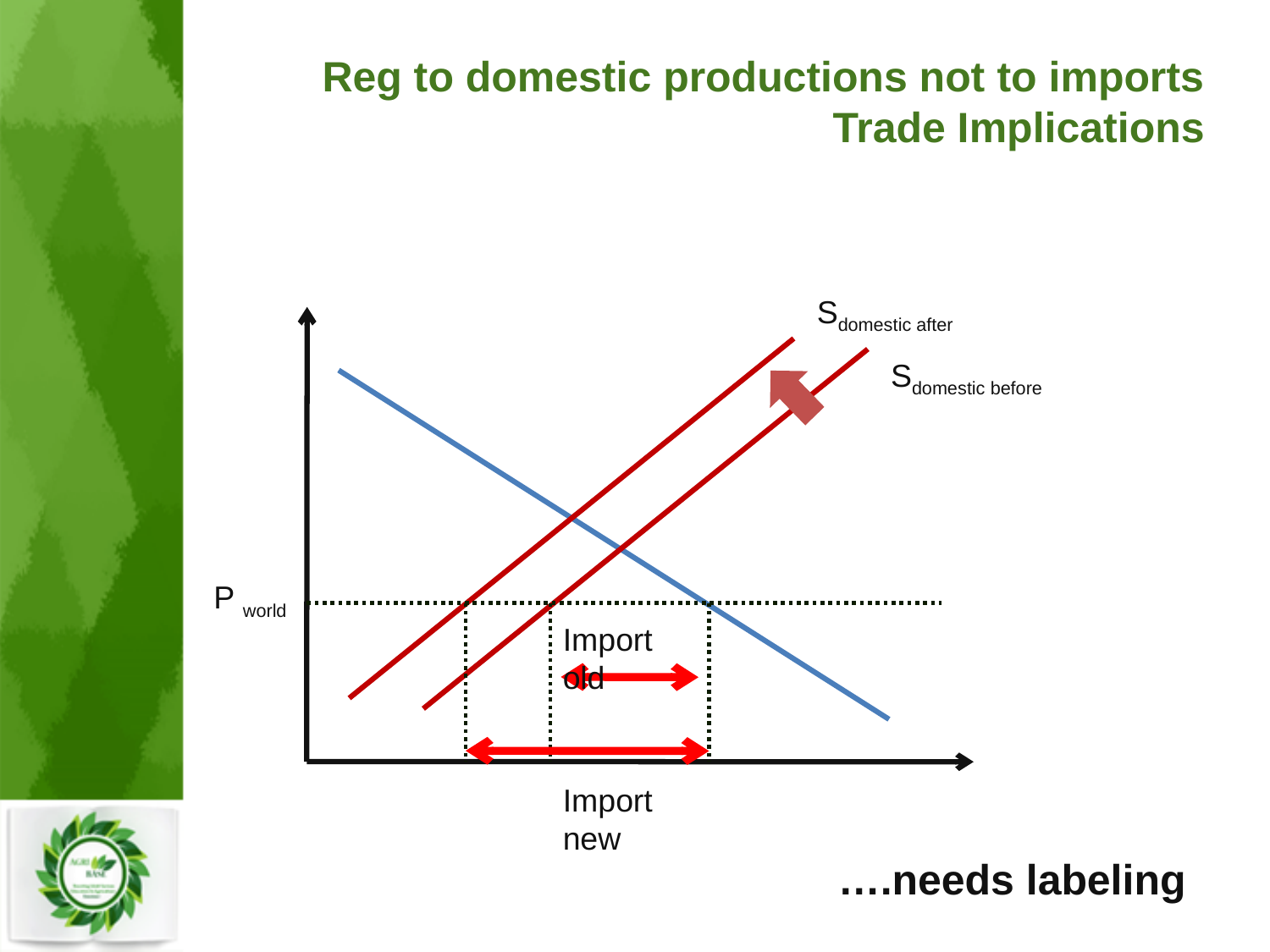

# Reg to domestic productions not to imports Trade Implications
Sdomestic after
Sdomestic before

P world
Import old
Import new
….needs labeling